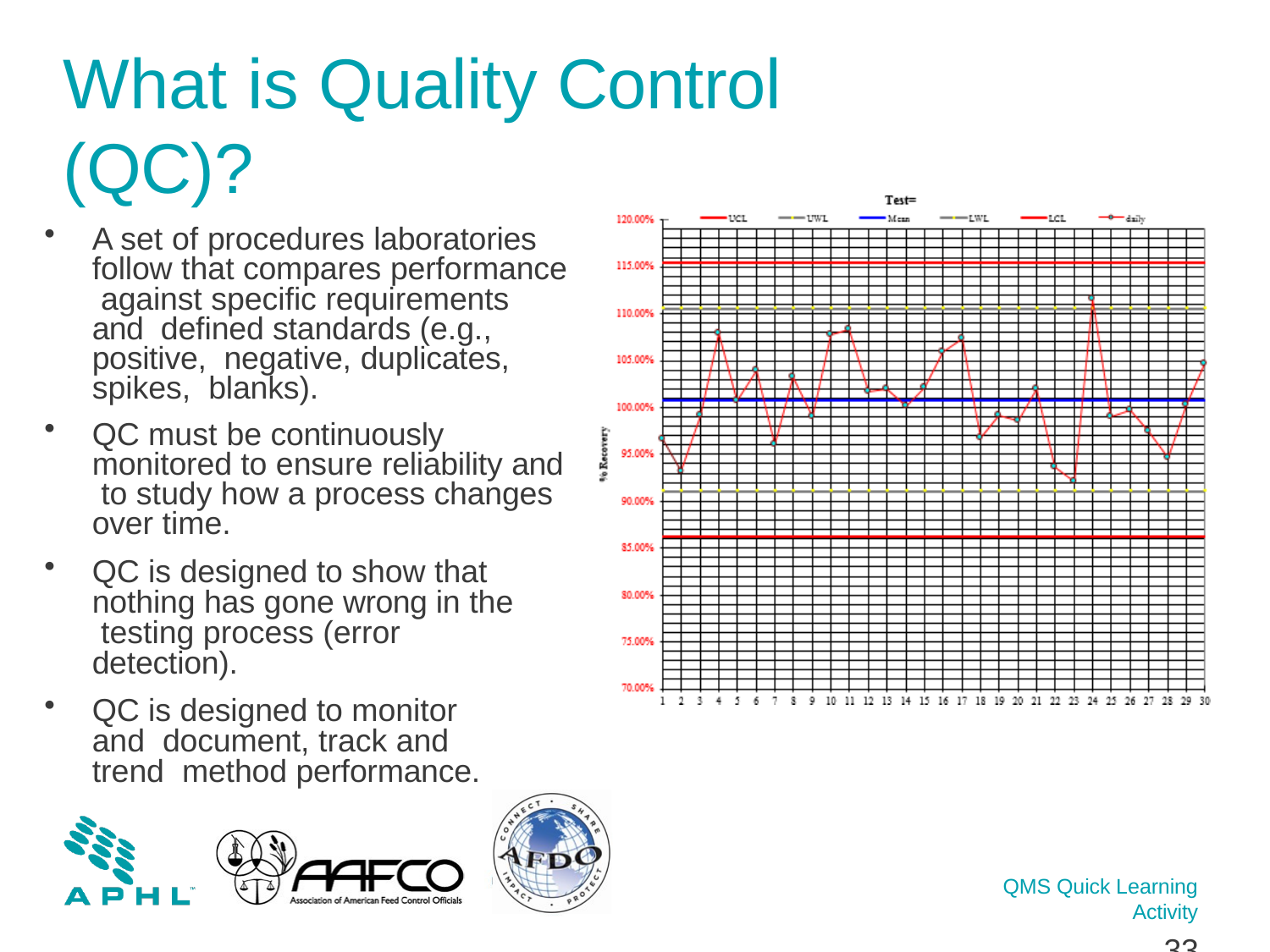

# What is Quality Control (QC)?

A set of procedures laboratories  follow that compares performance  against specific requirements and  defined standards (e.g., positive,  negative, duplicates, spikes,  blanks).
QC must be continuously  monitored to ensure reliability and  to study how a process changes  over time.
QC is designed to show that  nothing has gone wrong in the  testing process (error  detection).
QC is designed to monitor and  document, track and trend  method performance.

QMS Quick Learning Activity
33